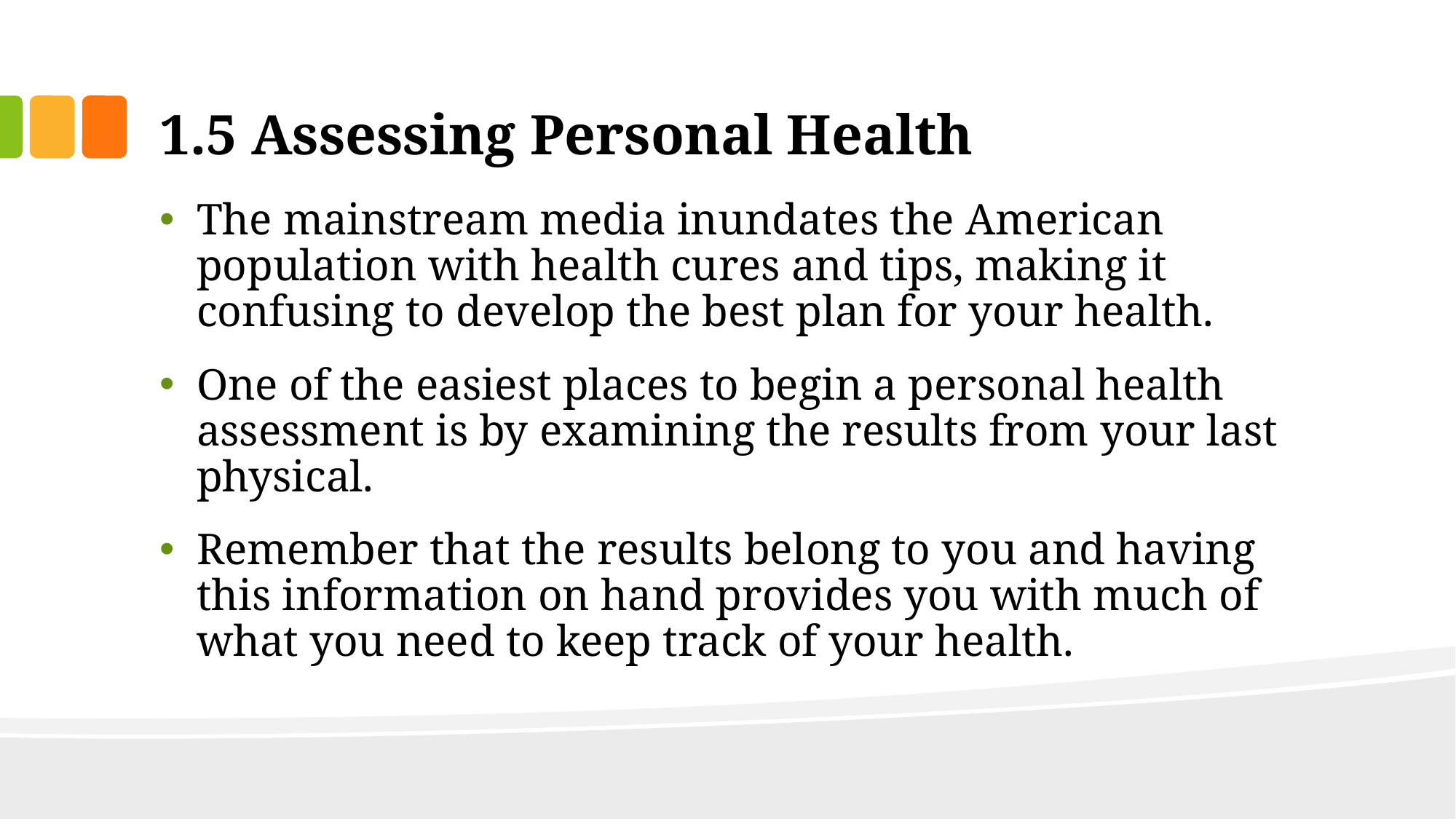

# 1.5 Assessing Personal Health
The mainstream media inundates the American population with health cures and tips, making it confusing to develop the best plan for your health.
One of the easiest places to begin a personal health assessment is by examining the results from your last physical.
Remember that the results belong to you and having this information on hand provides you with much of what you need to keep track of your health.